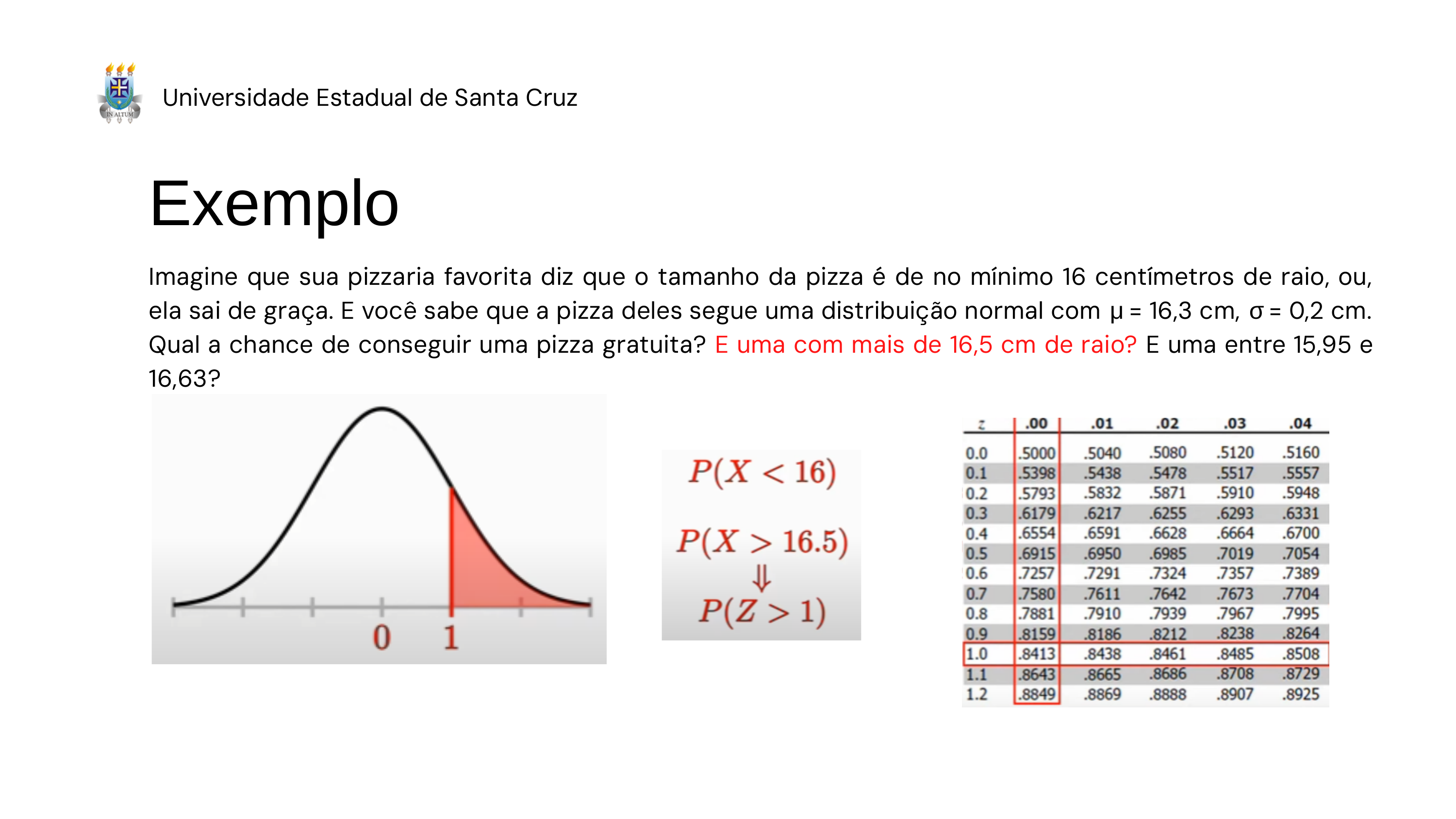

Universidade Estadual de Santa Cruz
Exemplo
Imagine que sua pizzaria favorita diz que o tamanho da pizza é de no mínimo 16 centímetros de raio, ou, ela sai de graça. E você sabe que a pizza deles segue uma distribuição normal com μ = 16,3 cm, σ = 0,2 cm. Qual a chance de conseguir uma pizza gratuita? E uma com mais de 16,5 cm de raio? E uma entre 15,95 e 16,63?